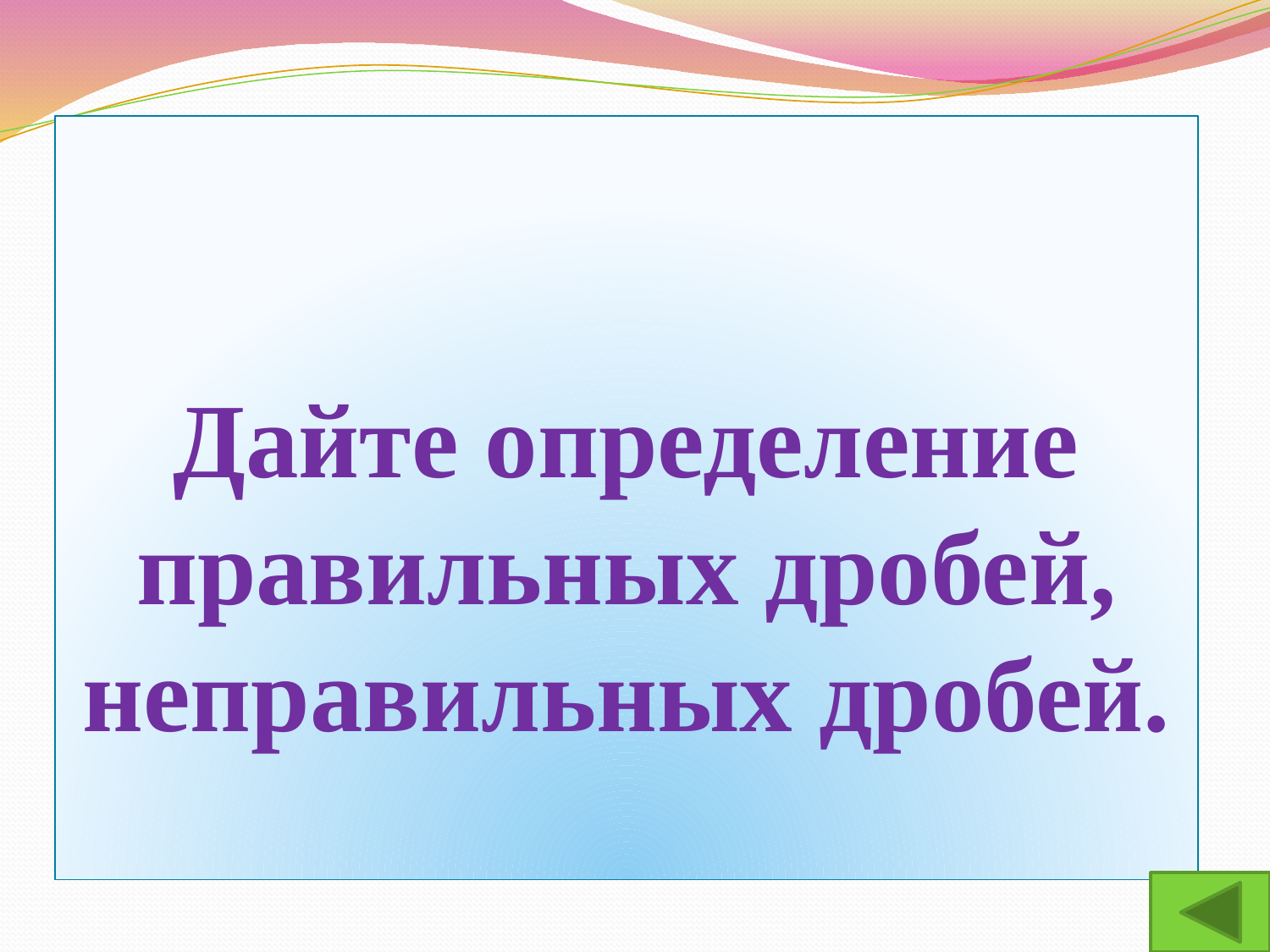

#
Дайте определение правильных дробей,
неправильных дробей.